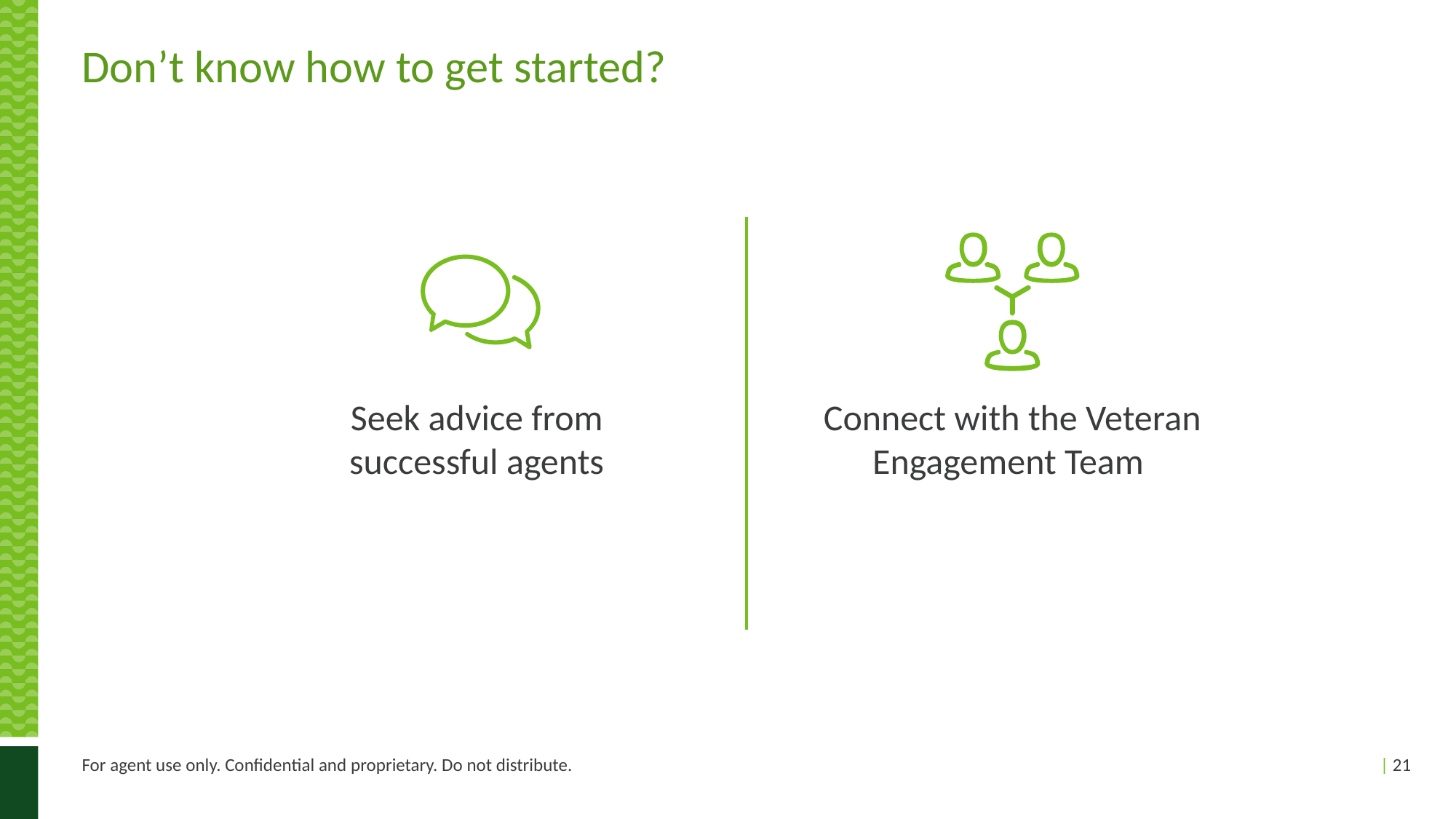

# Don’t know how to get started?

Seek advice from
successful agents
Connect with the Veteran Engagement Team
For agent use only. Confidential and proprietary. Do not distribute.
21